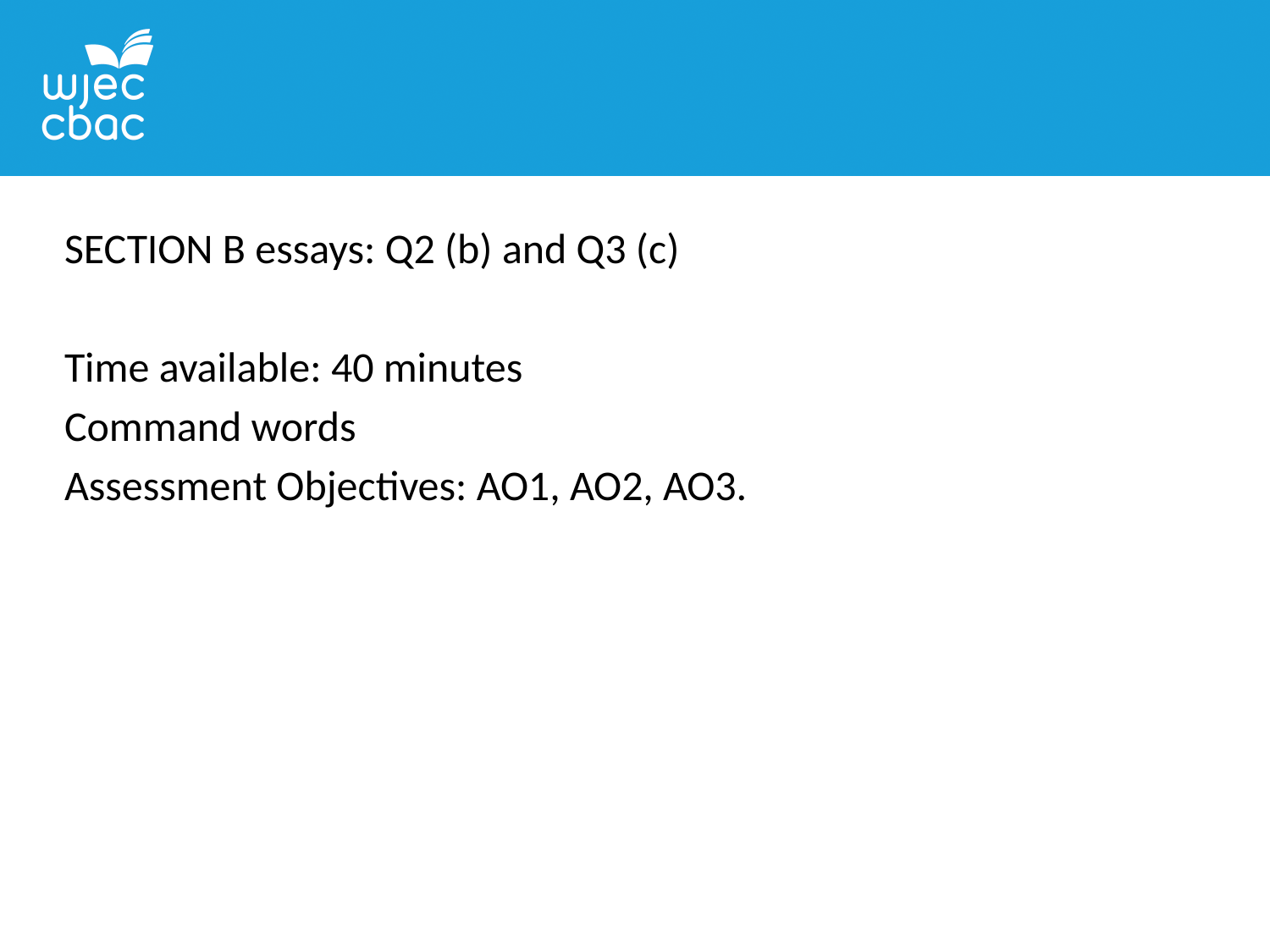

SECTION B essays: Q2 (b) and Q3 (c)

Time available: 40 minutes
Command words
Assessment Objectives: AO1, AO2, AO3.